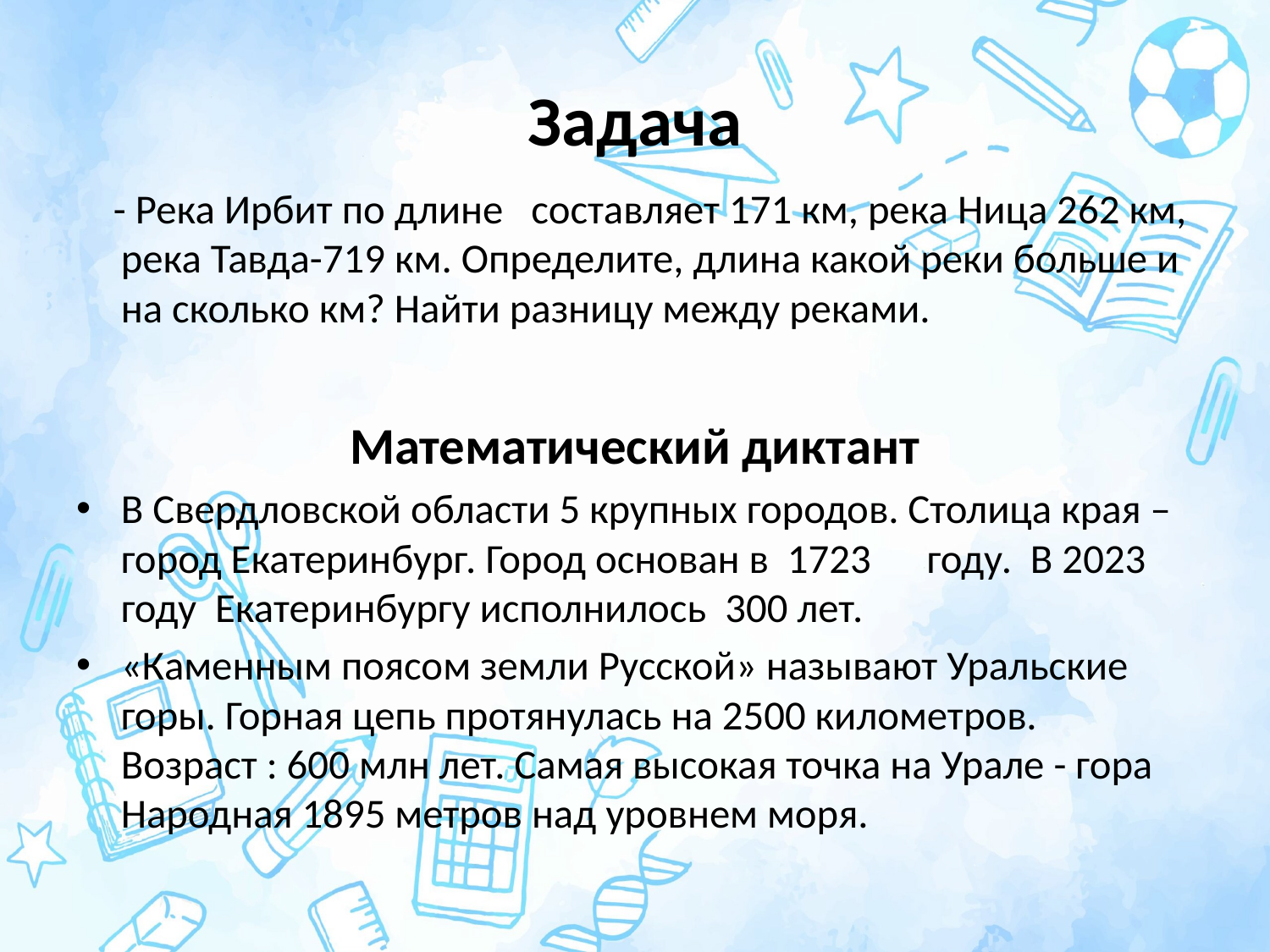

# Задача
    - Река Ирбит по длине   составляет 171 км, река Ница 262 км, река Тавда-719 км. Определите, длина какой реки больше и на сколько км? Найти разницу между реками.

Математический диктант
В Свердловской области 5 крупных городов. Столица края – город Екатеринбург. Город основан в  1723      году.  В 2023 году  Екатеринбургу исполнилось  300 лет.
«Каменным поясом земли Русской» называют Уральские горы. Горная цепь протянулась на 2500 километров. Возраст : 600 млн лет. Самая высокая точка на Урале - гора Народная 1895 метров над уровнем моря.